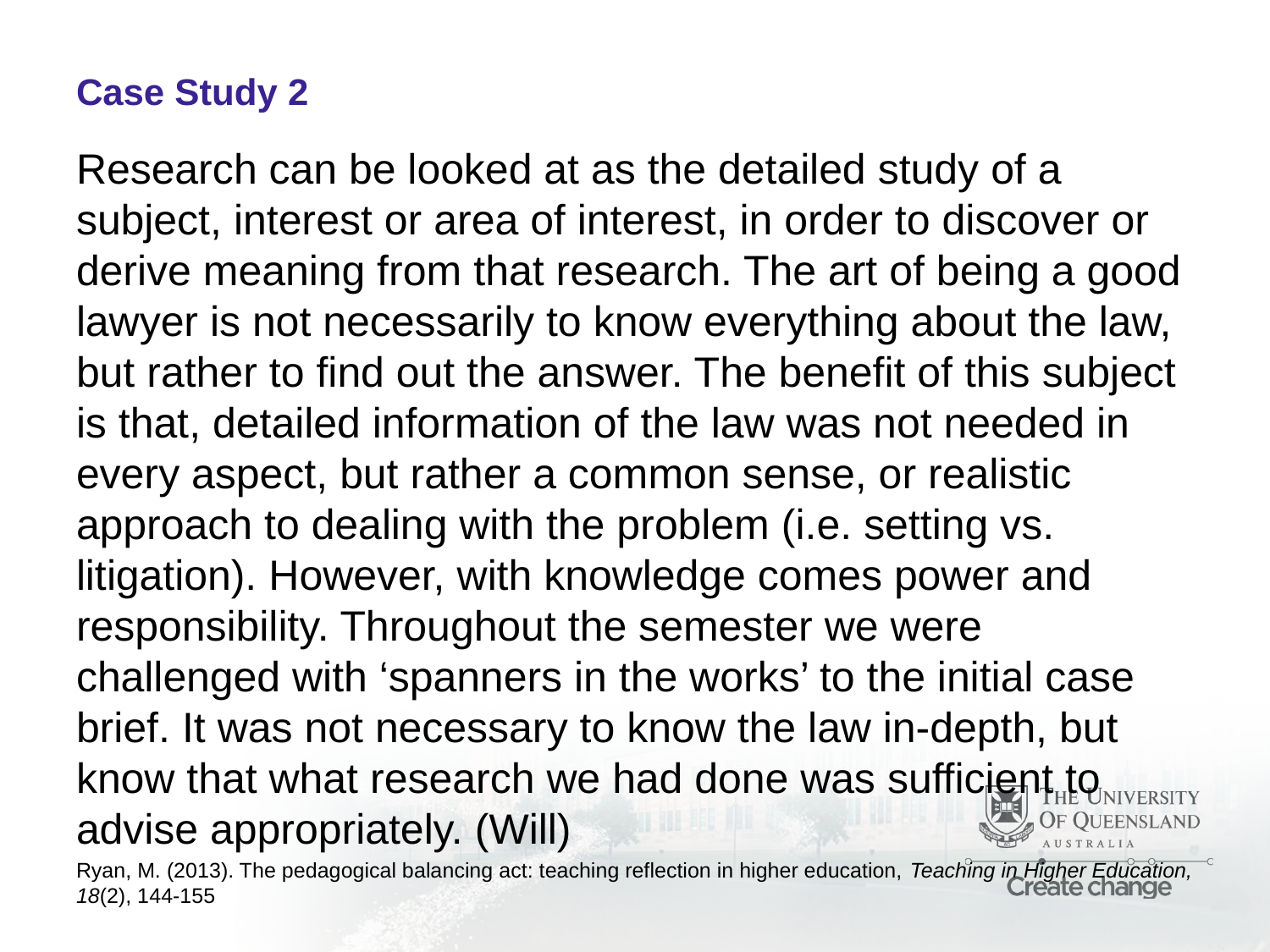

# Case Study 2
Research can be looked at as the detailed study of a subject, interest or area of interest, in order to discover or derive meaning from that research. The art of being a good lawyer is not necessarily to know everything about the law, but rather to find out the answer. The benefit of this subject is that, detailed information of the law was not needed in every aspect, but rather a common sense, or realistic approach to dealing with the problem (i.e. setting vs. litigation). However, with knowledge comes power and responsibility. Throughout the semester we were challenged with ‘spanners in the works’ to the initial case brief. It was not necessary to know the law in-depth, but know that what research we had done was sufficient to advise appropriately. (Will)
Ryan, M. (2013). The pedagogical balancing act: teaching reflection in higher education, Teaching in Higher Education, 18(2), 144-155